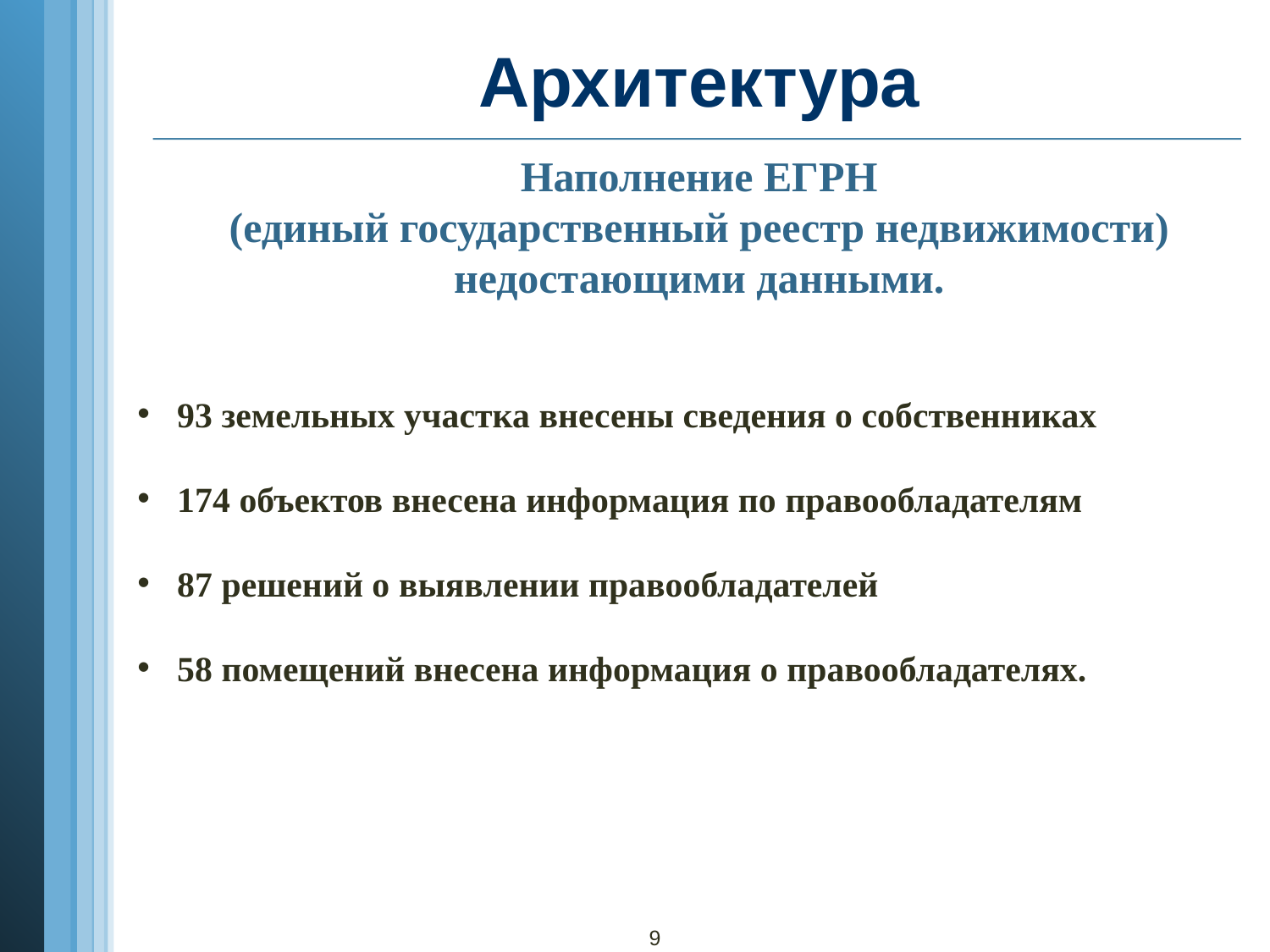

# Архитектура
Наполнение ЕГРН
 (единый государственный реестр недвижимости)
недостающими данными.

93 земельных участка внесены сведения о собственниках

174 объектов внесена информация по правообладателям

87 решений о выявлении правообладателей

58 помещений внесена информация о правообладателях.

9